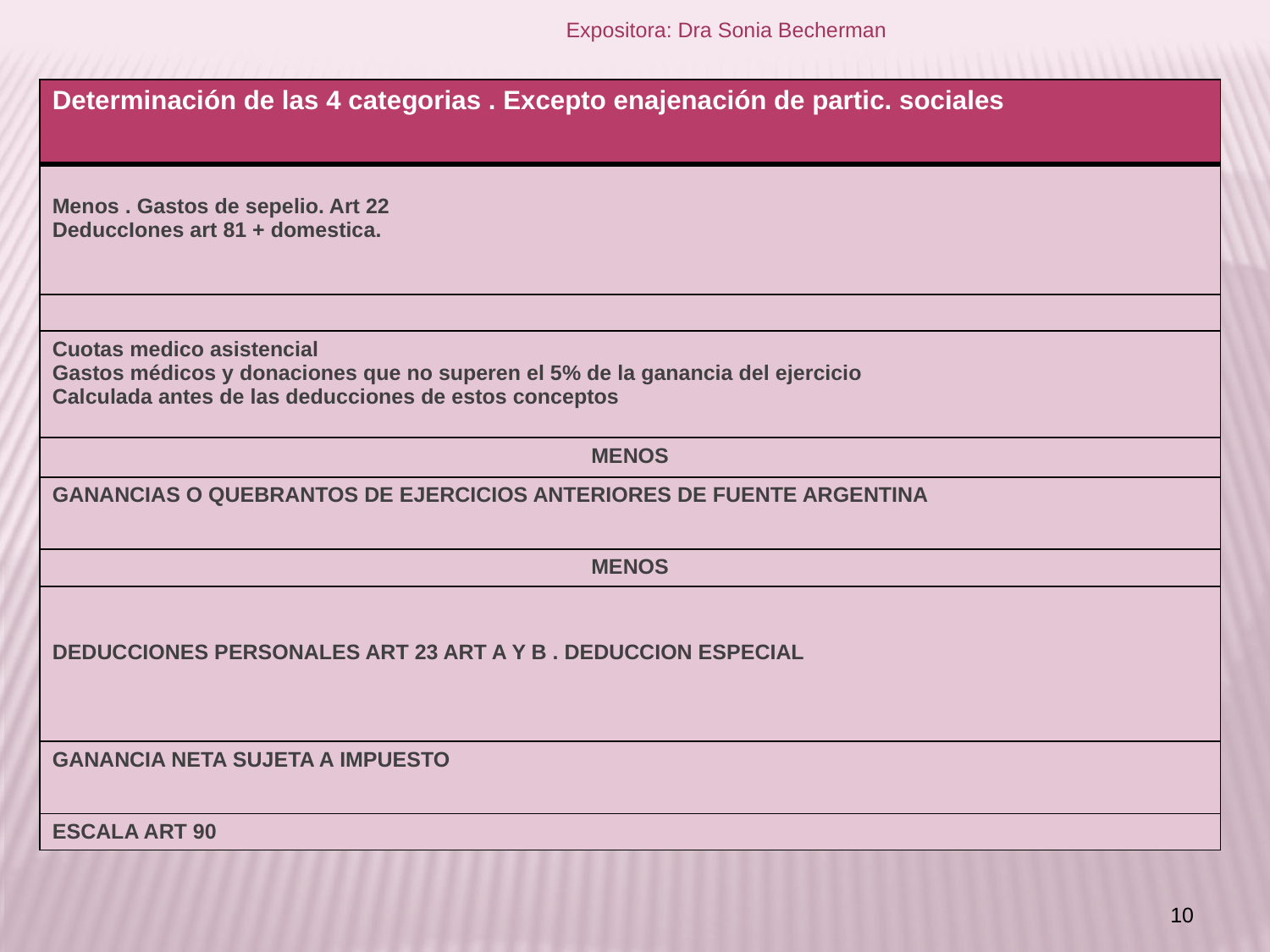

Expositora: Dra Sonia Becherman
| Determinación de las 4 categorias . Excepto enajenación de partic. sociales |
| --- |
| Menos . Gastos de sepelio. Art 22 DeduccIones art 81 + domestica. |
|  |
| Cuotas medico asistencial Gastos médicos y donaciones que no superen el 5% de la ganancia del ejercicio Calculada antes de las deducciones de estos conceptos |
| MENOS |
| GANANCIAS O QUEBRANTOS DE EJERCICIOS ANTERIORES DE FUENTE ARGENTINA |
| MENOS |
| DEDUCCIONES PERSONALES ART 23 ART A Y B . DEDUCCION ESPECIAL |
| GANANCIA NETA SUJETA A IMPUESTO |
| ESCALA ART 90 |

10